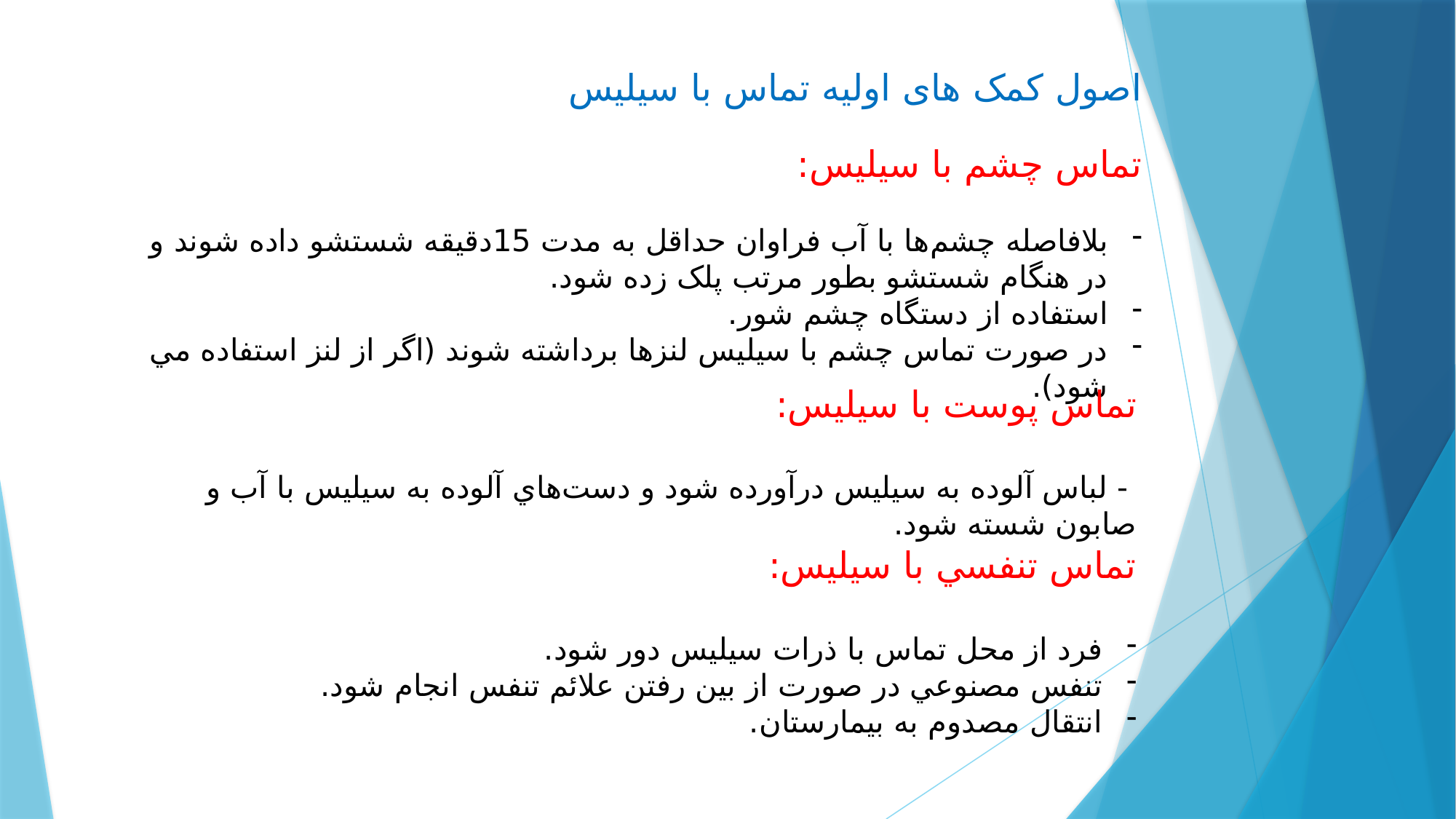

اصول كمک های اولیه تماس با سیلیس

تماس چشم با سيليس:

بلافاصله چشم‌ها با آب فراوان حداقل به مدت 15دقيقه شستشو داده شوند و در هنگام شستشو بطور مرتب پلک زده شود.
استفاده از دستگاه چشم شور.
در صورت تماس چشم با سيليس لنزها برداشته شوند (اگر از لنز استفاده مي شود).
تماس پوست با سيليس:

 - لباس آلوده به سيليس درآورده شود و دست‌هاي آلوده به سيليس با آب و صابون شسته شود.
تماس تنفسي با سيليس:

فرد از محل تماس با ذرات سيليس دور شود.
تنفس مصنوعي در صورت از بين رفتن علائم تنفس انجام شود.
انتقال مصدوم به بيمارستان.